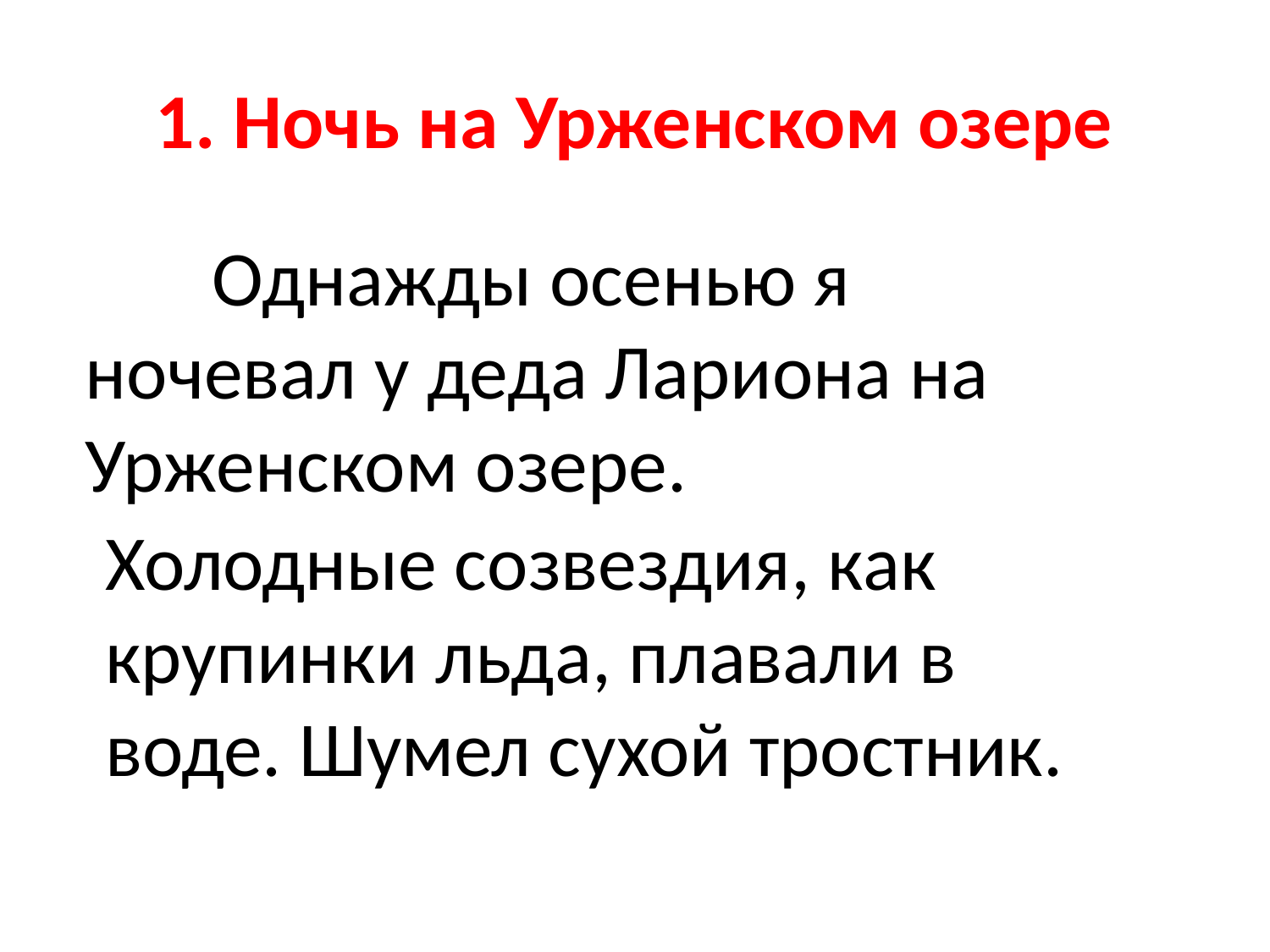

# 1. Ночь на Урженском озере
		Однажды осенью я ночевал у деда Лариона на Урженском озере.

	Холодные созвездия, как крупинки льда, плавали в воде. Шумел сухой тростник.